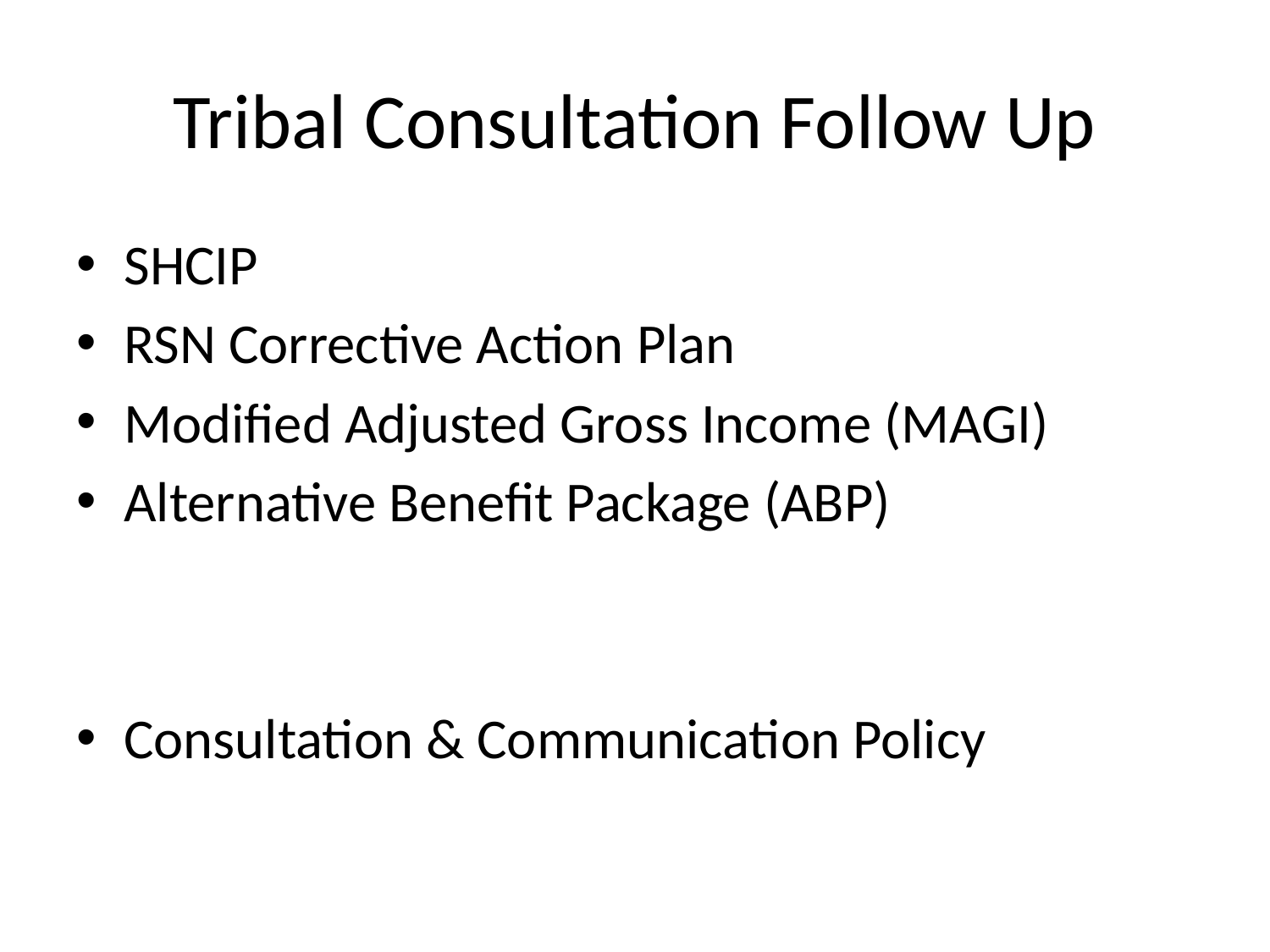

# Tribal Consultation Follow Up
SHCIP
RSN Corrective Action Plan
Modified Adjusted Gross Income (MAGI)
Alternative Benefit Package (ABP)

Consultation & Communication Policy